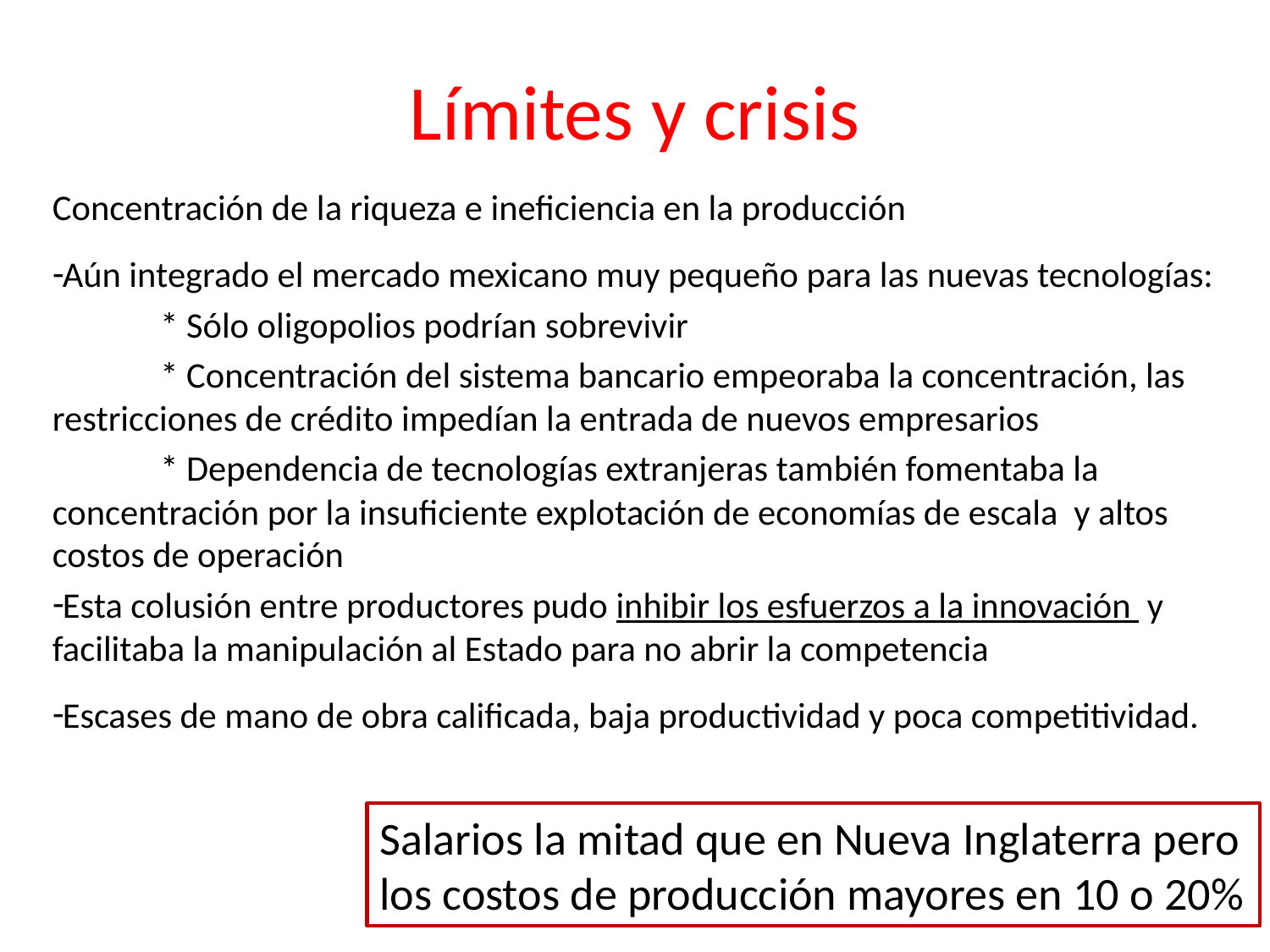

# Límites y crisis
Concentración de la riqueza e ineficiencia en la producción

Aún integrado el mercado mexicano muy pequeño para las nuevas tecnologías:
	* Sólo oligopolios podrían sobrevivir
	* Concentración del sistema bancario empeoraba la concentración, las restricciones de crédito impedían la entrada de nuevos empresarios
	* Dependencia de tecnologías extranjeras también fomentaba la concentración por la insuficiente explotación de economías de escala  y altos costos de operación
Esta colusión entre productores pudo inhibir los esfuerzos a la innovación  y facilitaba la manipulación al Estado para no abrir la competencia

Escases de mano de obra calificada, baja productividad y poca competitividad.

Salarios la mitad que en Nueva Inglaterra pero los costos de producción mayores en 10 o 20%